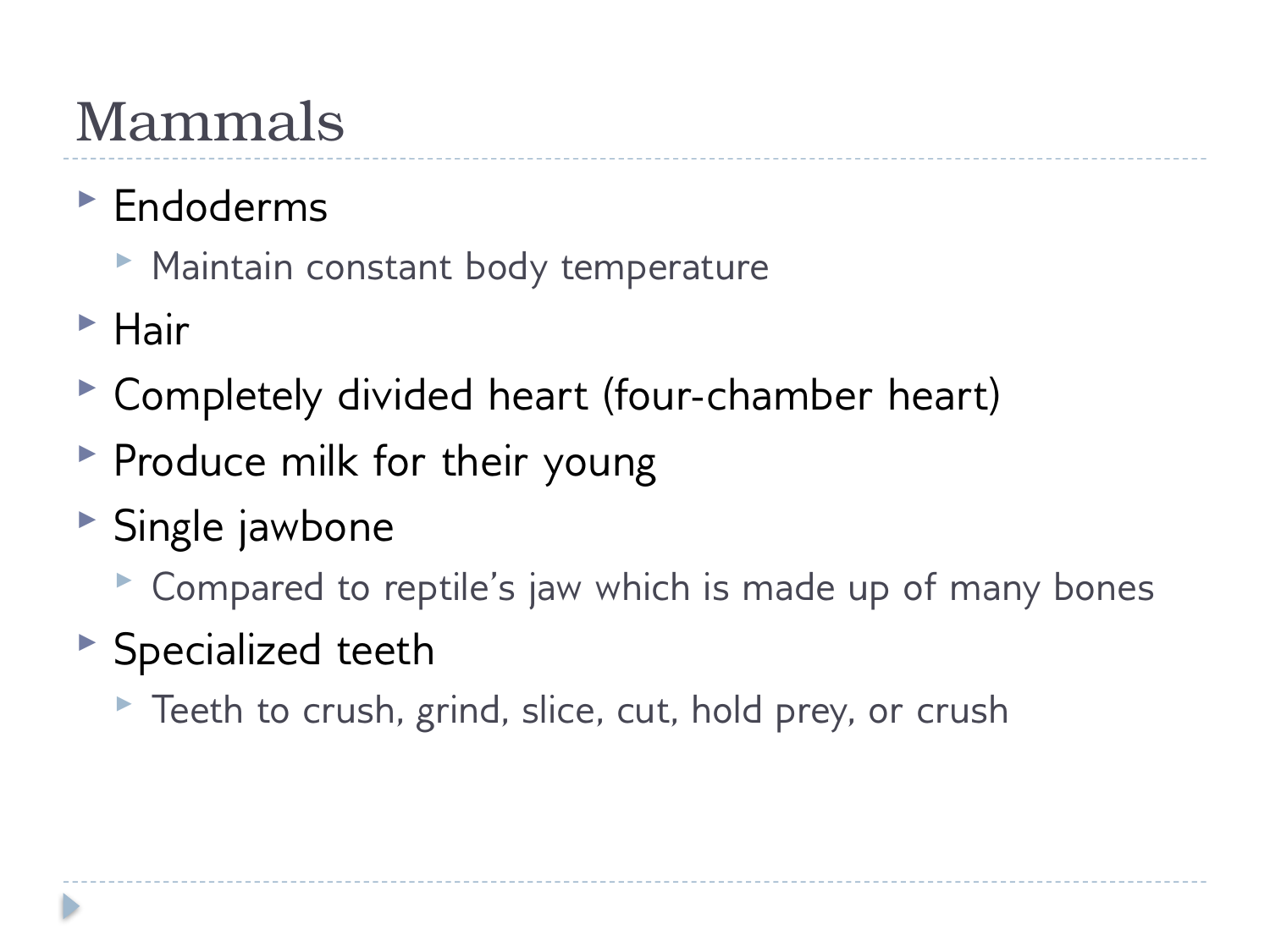

# Mammals
Endoderms
Maintain constant body temperature
Hair
Completely divided heart (four-chamber heart)
Produce milk for their young
Single jawbone
Compared to reptile’s jaw which is made up of many bones
Specialized teeth
Teeth to crush, grind, slice, cut, hold prey, or crush